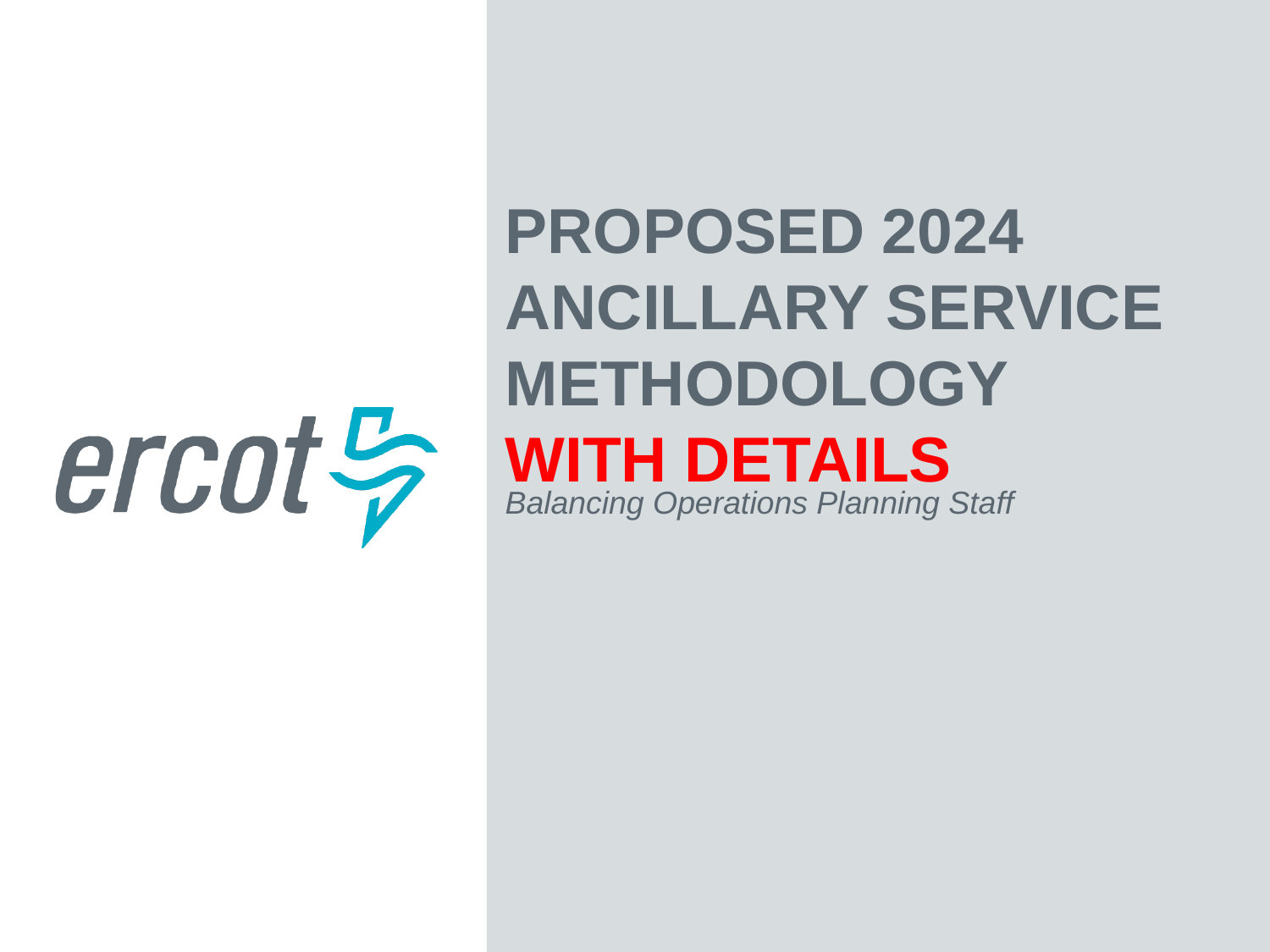

Proposed 2024 Ancillary Service Methodology
with Details
Balancing Operations Planning Staff